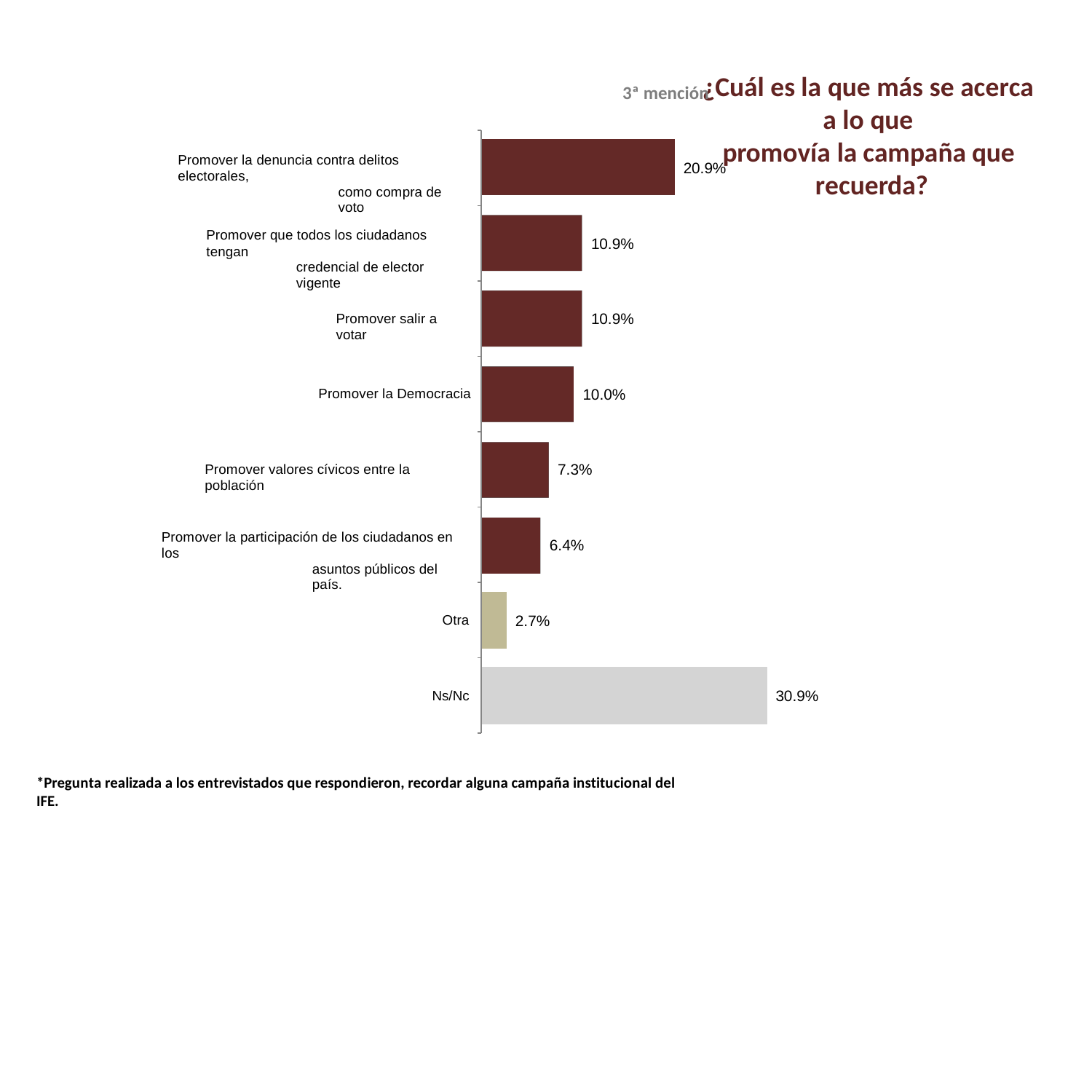

# ¿Cuál es la que más se acerca a lo que
promovía la campaña que  recuerda?
3ª mención

Promover la denuncia contra delitos electorales,
como compra de voto
20.9%

Promover que todos los ciudadanos tengan
credencial de elector vigente
10.9%

10.9%
Promover salir a votar

10.0%
Promover la Democracia

7.3%
Promover valores cívicos entre la población

Promover la participación de los ciudadanos en los
asuntos públicos del país.
6.4%

2.7%
Otra

30.9%
Ns/Nc

*Pregunta realizada a los entrevistados que respondieron, recordar alguna campaña institucional del IFE.